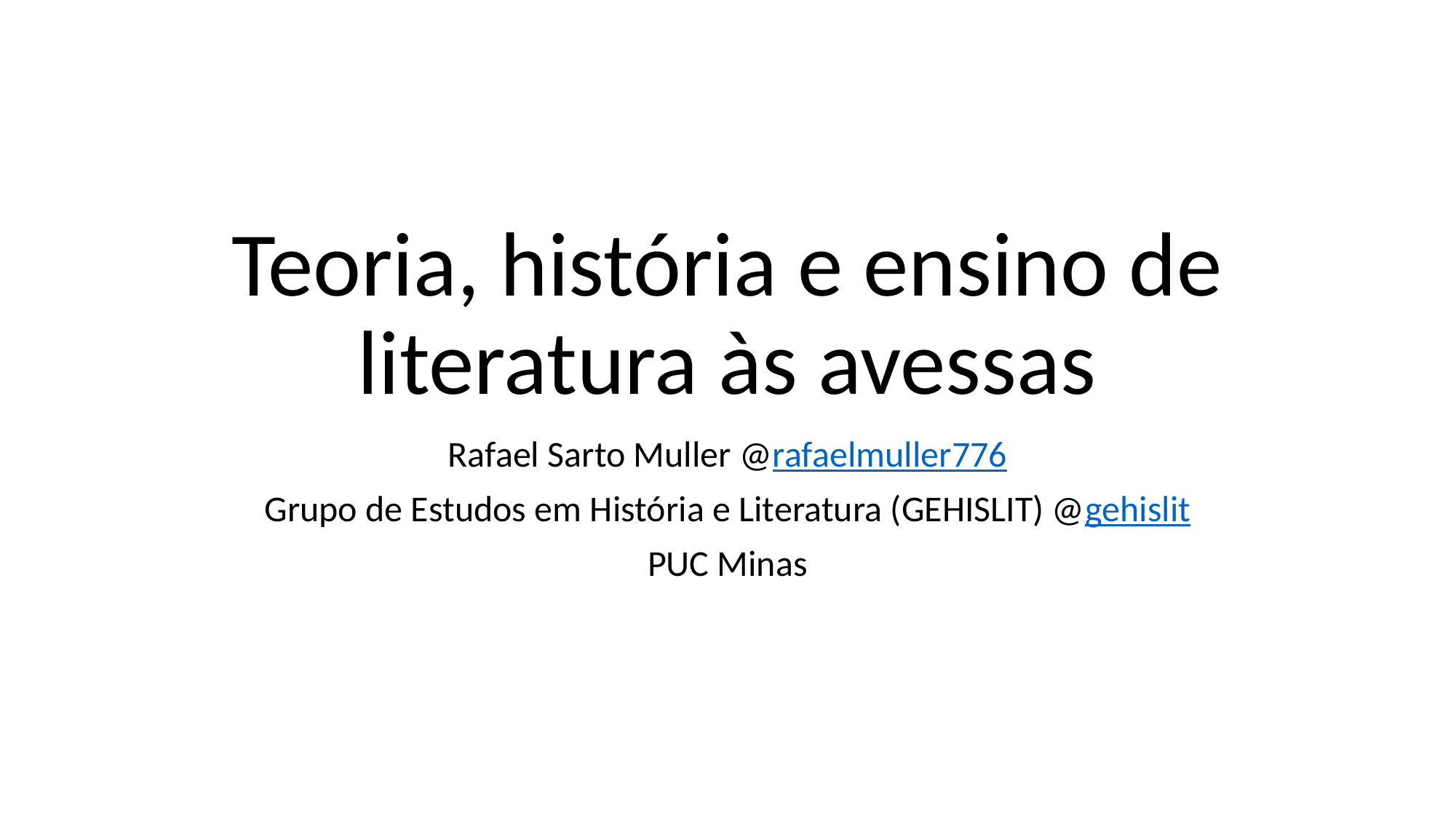

# Teoria, história e ensino de literatura às avessas
Rafael Sarto Muller @rafaelmuller776
Grupo de Estudos em História e Literatura (GEHISLIT) @gehislit
PUC Minas